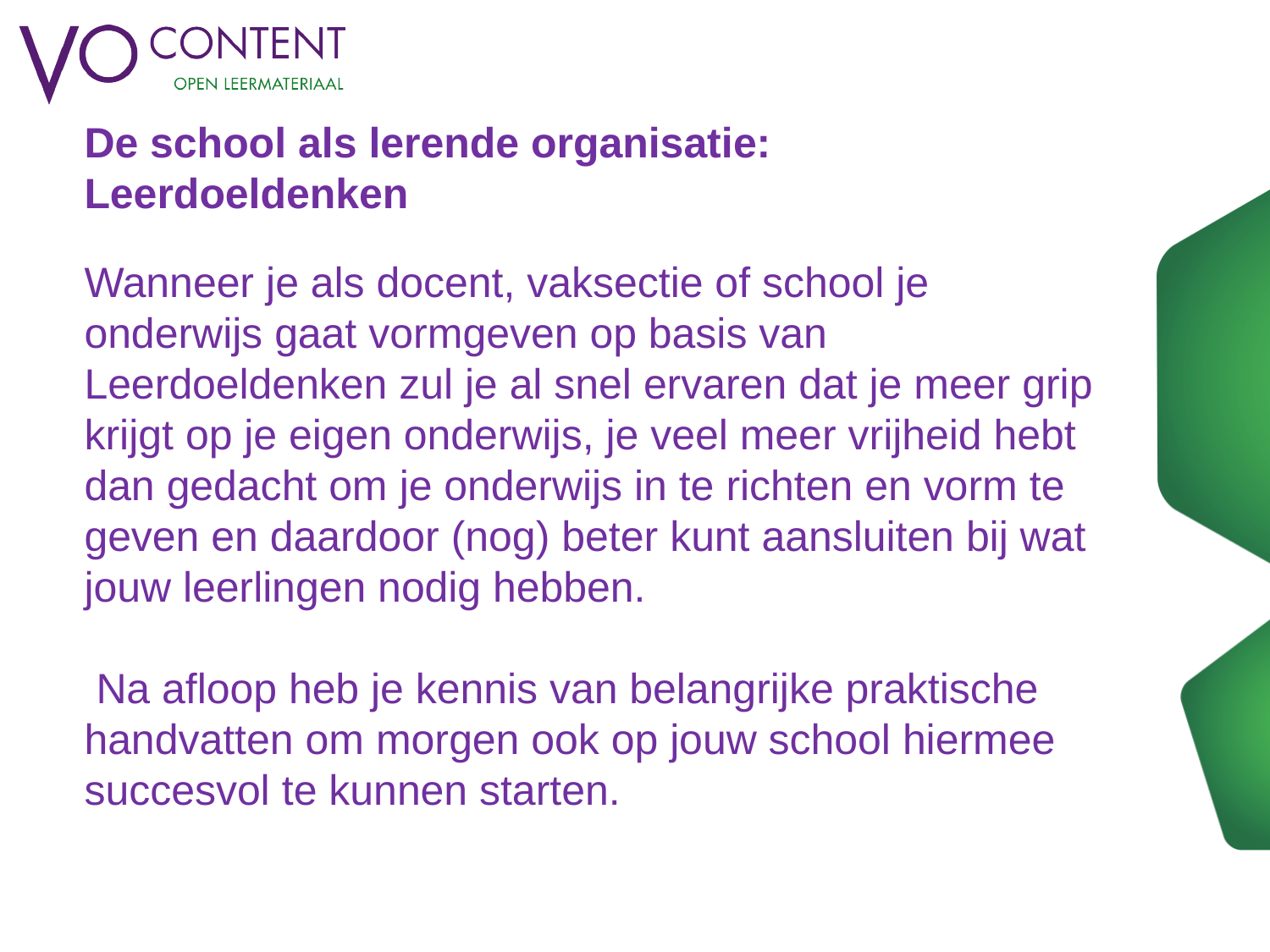

De school als lerende organisatie: Leerdoeldenken

Wanneer je als docent, vaksectie of school je onderwijs gaat vormgeven op basis van Leerdoeldenken zul je al snel ervaren dat je meer grip krijgt op je eigen onderwijs, je veel meer vrijheid hebt dan gedacht om je onderwijs in te richten en vorm te geven en daardoor (nog) beter kunt aansluiten bij wat jouw leerlingen nodig hebben.

 Na afloop heb je kennis van belangrijke praktische handvatten om morgen ook op jouw school hiermee succesvol te kunnen starten.